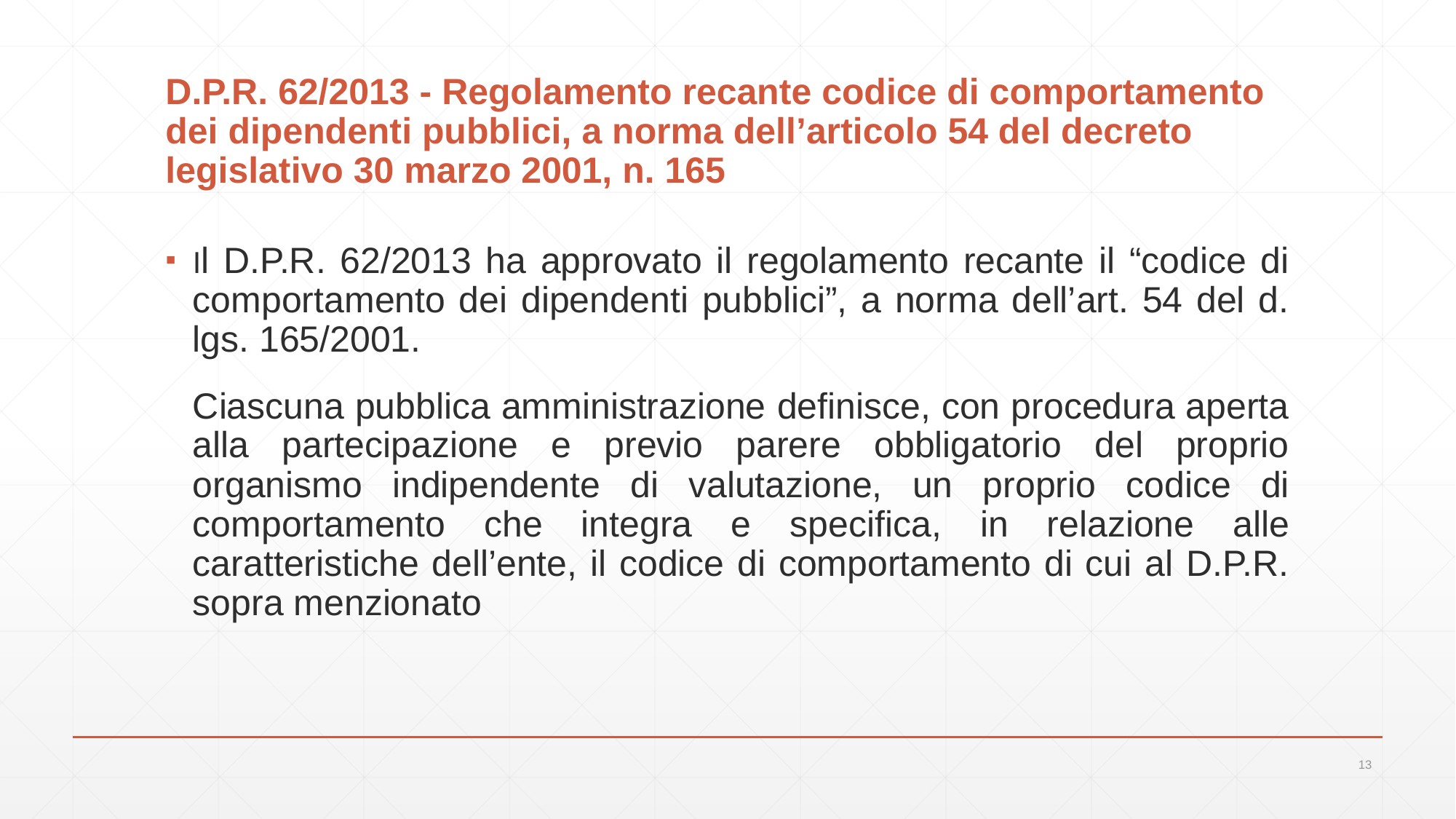

# D.P.R. 62/2013 - Regolamento recante codice di comportamento dei dipendenti pubblici, a norma dell’articolo 54 del decreto legislativo 30 marzo 2001, n. 165
Il D.P.R. 62/2013 ha approvato il regolamento recante il “codice di comportamento dei dipendenti pubblici”, a norma dell’art. 54 del d. lgs. 165/2001.
	Ciascuna pubblica amministrazione definisce, con procedura aperta alla partecipazione e previo parere obbligatorio del proprio organismo indipendente di valutazione, un proprio codice di comportamento che integra e specifica, in relazione alle caratteristiche dell’ente, il codice di comportamento di cui al D.P.R. sopra menzionato

13